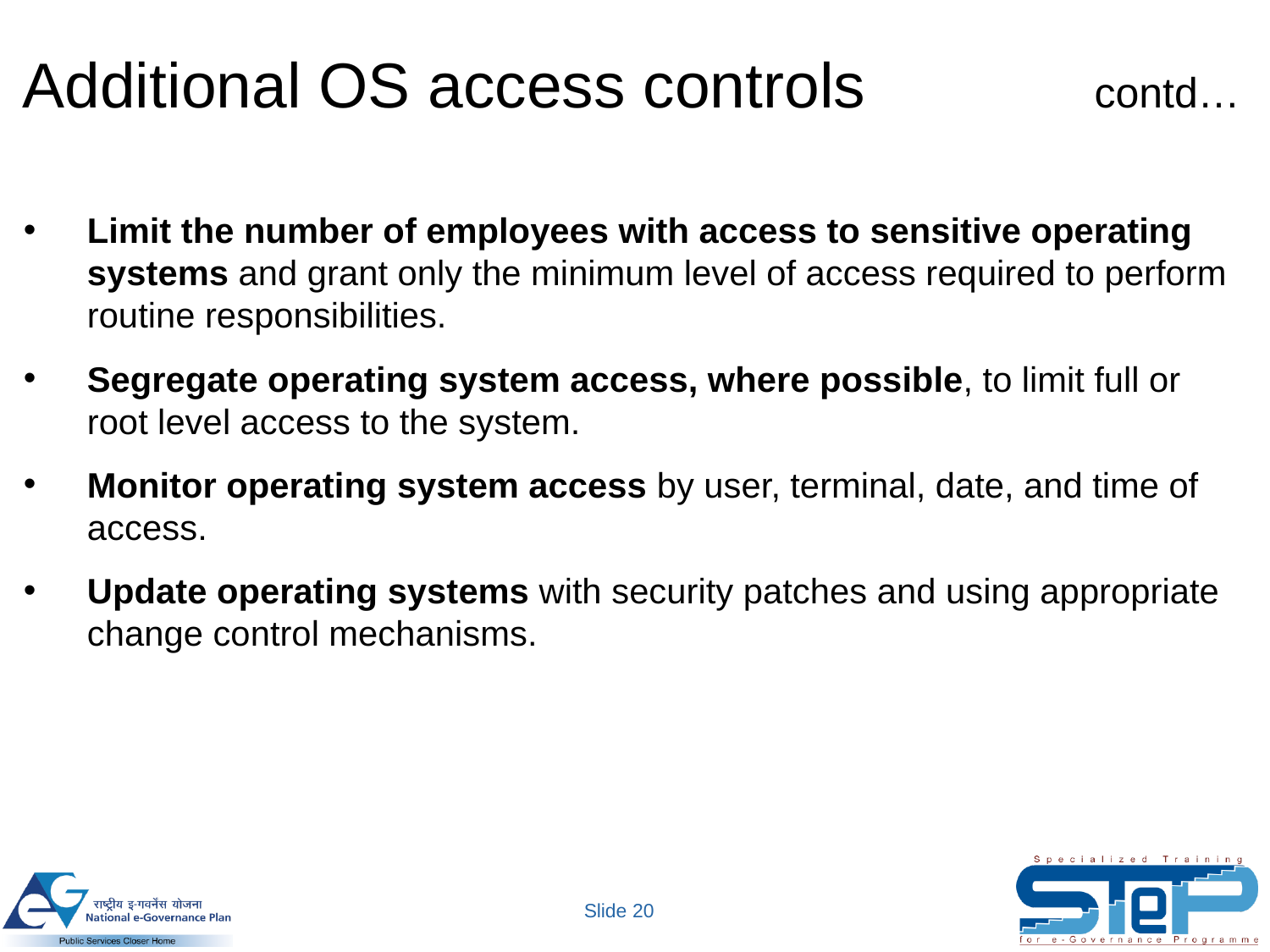

Additional OS access controls             contd…
Limit the number of employees with access to sensitive operating systems and grant only the minimum level of access required to perform routine responsibilities.
Segregate operating system access, where possible, to limit full or root level access to the system.
Monitor operating system access by user, terminal, date, and time of access.
Update operating systems with security patches and using appropriate change control mechanisms.